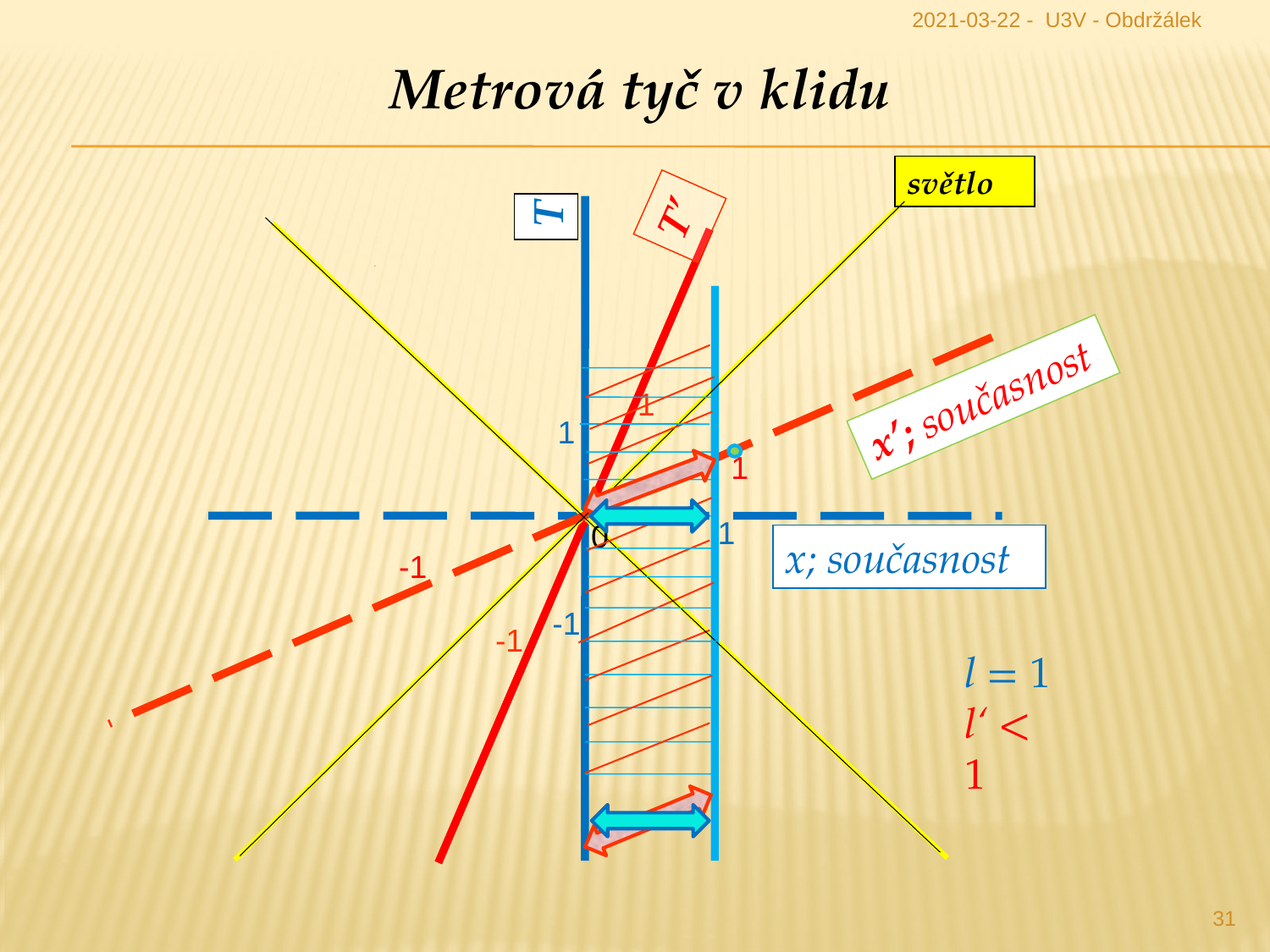

2021-03-22 -  U3V - Obdržálek

Metrová tyč v klidu
světlo
T’
T

x’; současnost

1

1

1

1
0

x; současnost
-1

-1

-1
l = 1
l‘ < 1

31